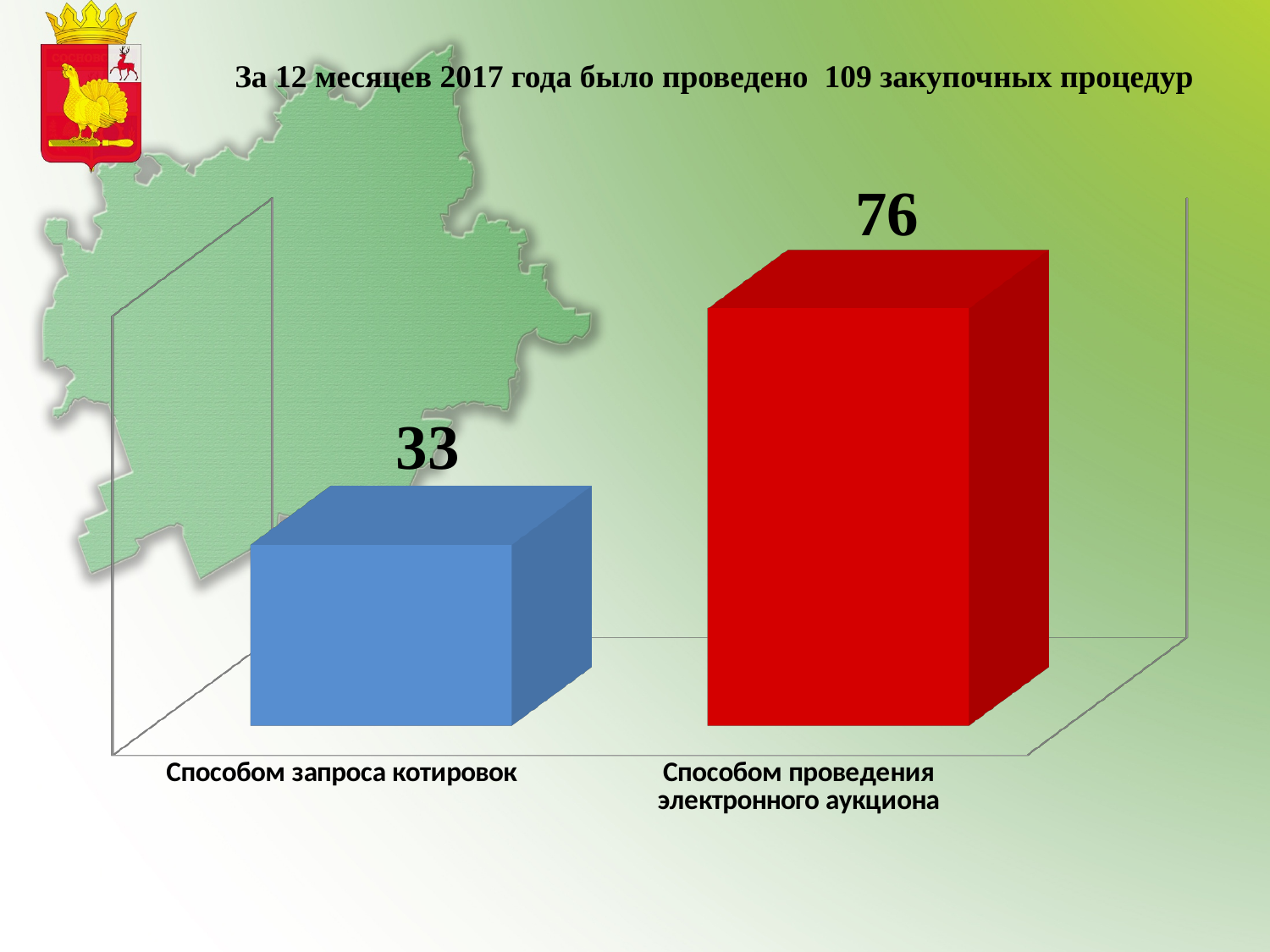

За 12 месяцев 2017 года было проведено  109 закупочных процедур

[unsupported chart]